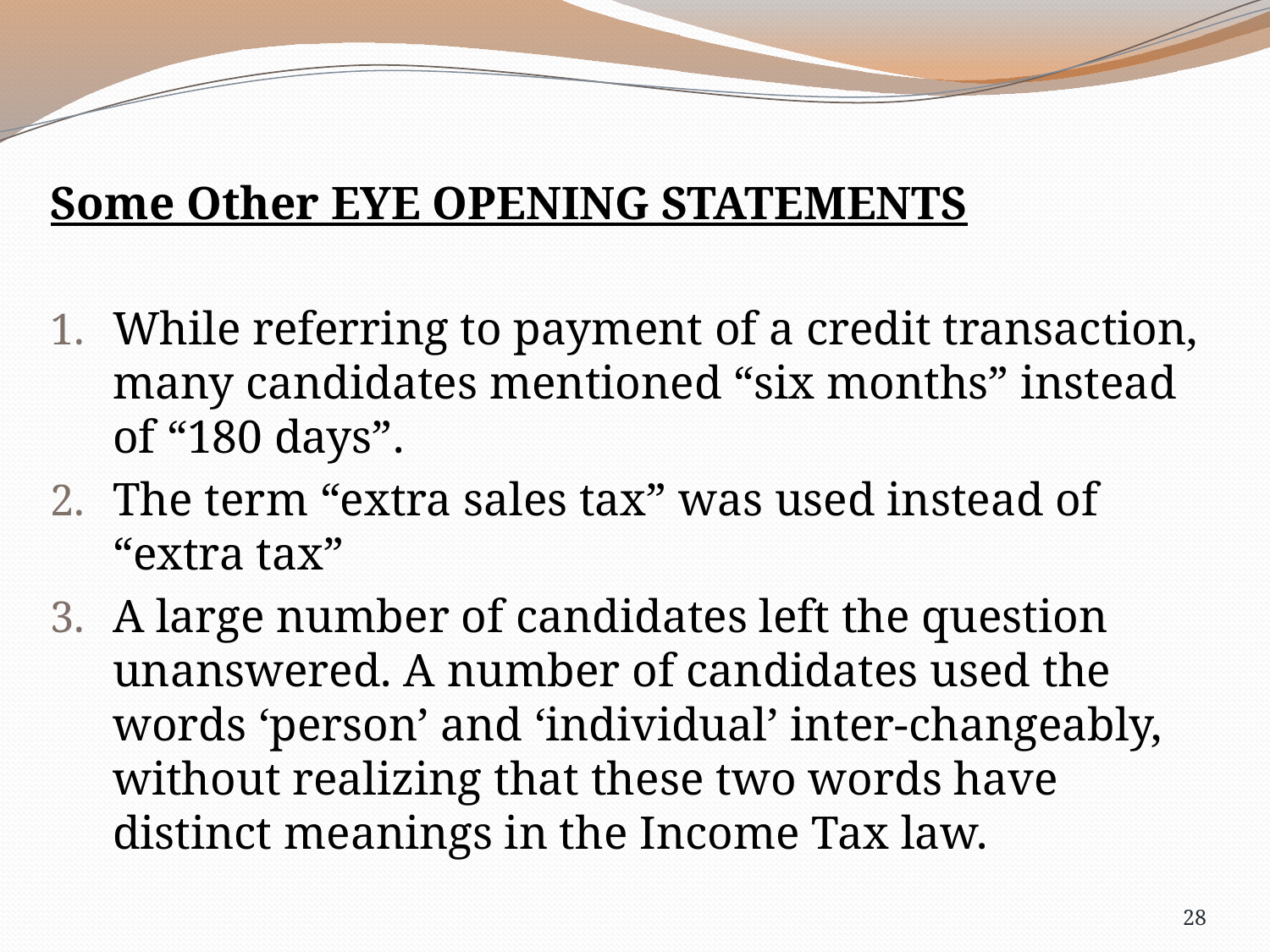

Some Other EYE OPENING STATEMENTS

While referring to payment of a credit transaction, many candidates mentioned “six months” instead of “180 days”.
The term “extra sales tax” was used instead of “extra tax”
A large number of candidates left the question unanswered. A number of candidates used the words ‘person’ and ‘individual’ inter-changeably, without realizing that these two words have distinct meanings in the Income Tax law.

28